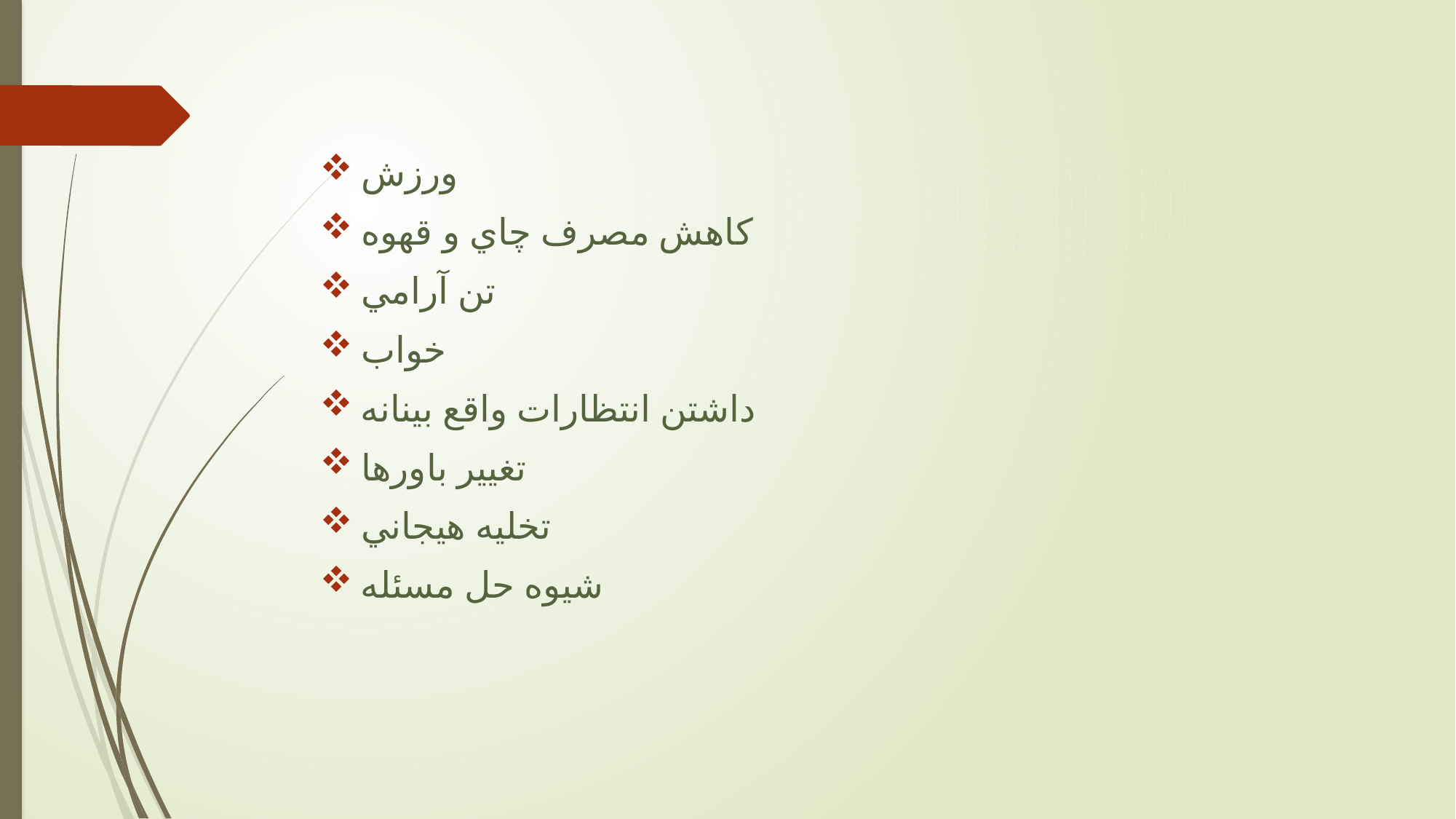

ورزش
كاهش مصرف چاي و قهوه
تن آرامي
خواب
داشتن انتظارات واقع بينانه
تغيير باورها
تخليه هيجاني
شيوه حل مسئله